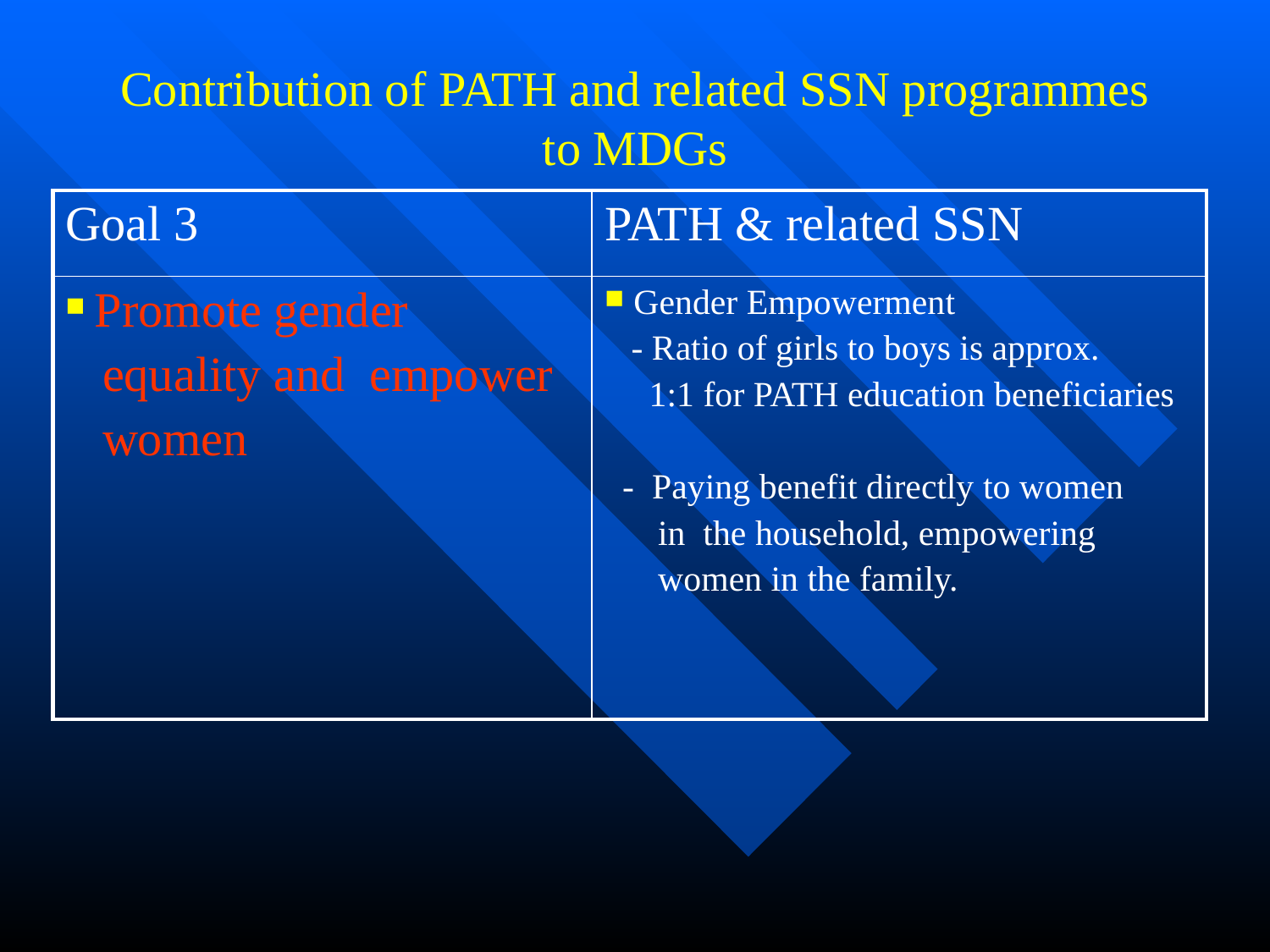

# Contribution of PATH and related SSN programmes to MDGs
| Goal 3 | PATH & related SSN |
| --- | --- |
| Promote gender equality and empower women | Gender Empowerment - Ratio of girls to boys is approx. 1:1 for PATH education beneficiaries - Paying benefit directly to women in the household, empowering women in the family. |